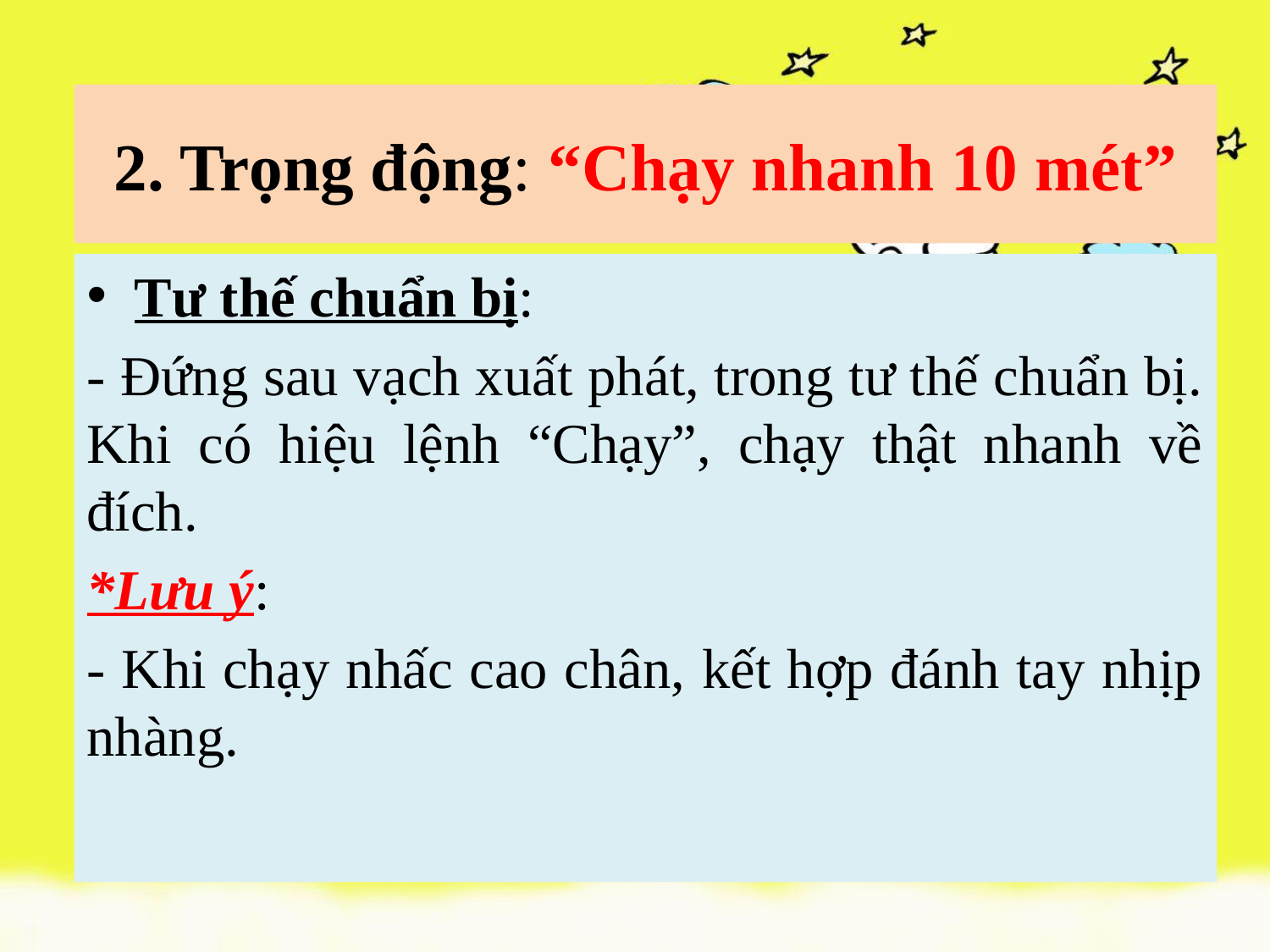

# 2. Trọng động: “Chạy nhanh 10 mét”
Tư thế chuẩn bị:
- Đứng sau vạch xuất phát, trong tư thế chuẩn bị. Khi có hiệu lệnh “Chạy”, chạy thật nhanh về đích.
*Lưu ý:
- Khi chạy nhấc cao chân, kết hợp đánh tay nhịp nhàng.